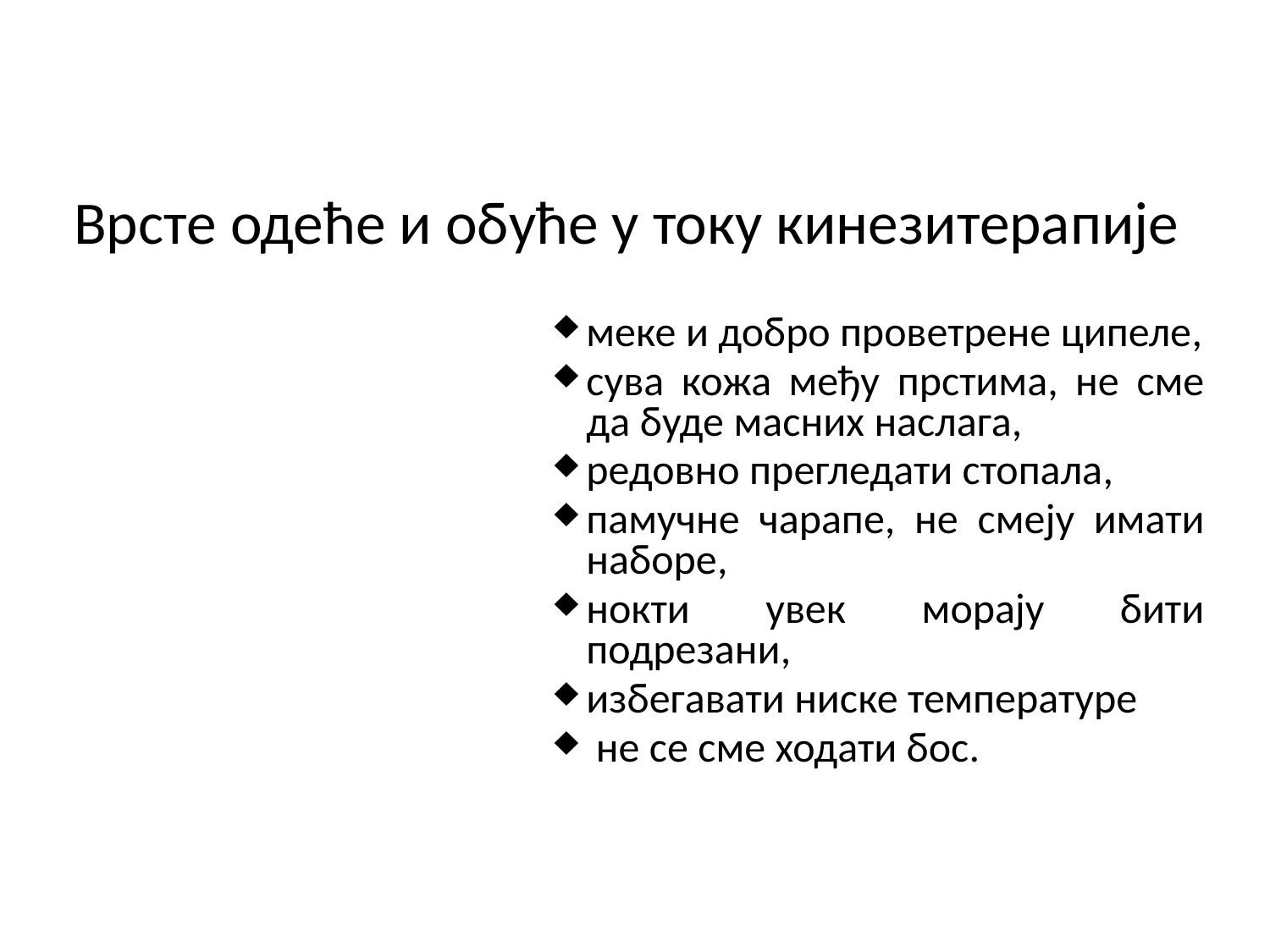

# Врсте одеће и обуће у току кинезитерапије
меке и добро проветрене ципеле,
сува кожа међу прстима, не сме да буде масних наслага,
редовно прегледати стопала,
памучне чарапе, не смеју имати наборе,
нокти увек морају бити подрезани,
избегавати ниске температуре
 не се сме ходати бос.